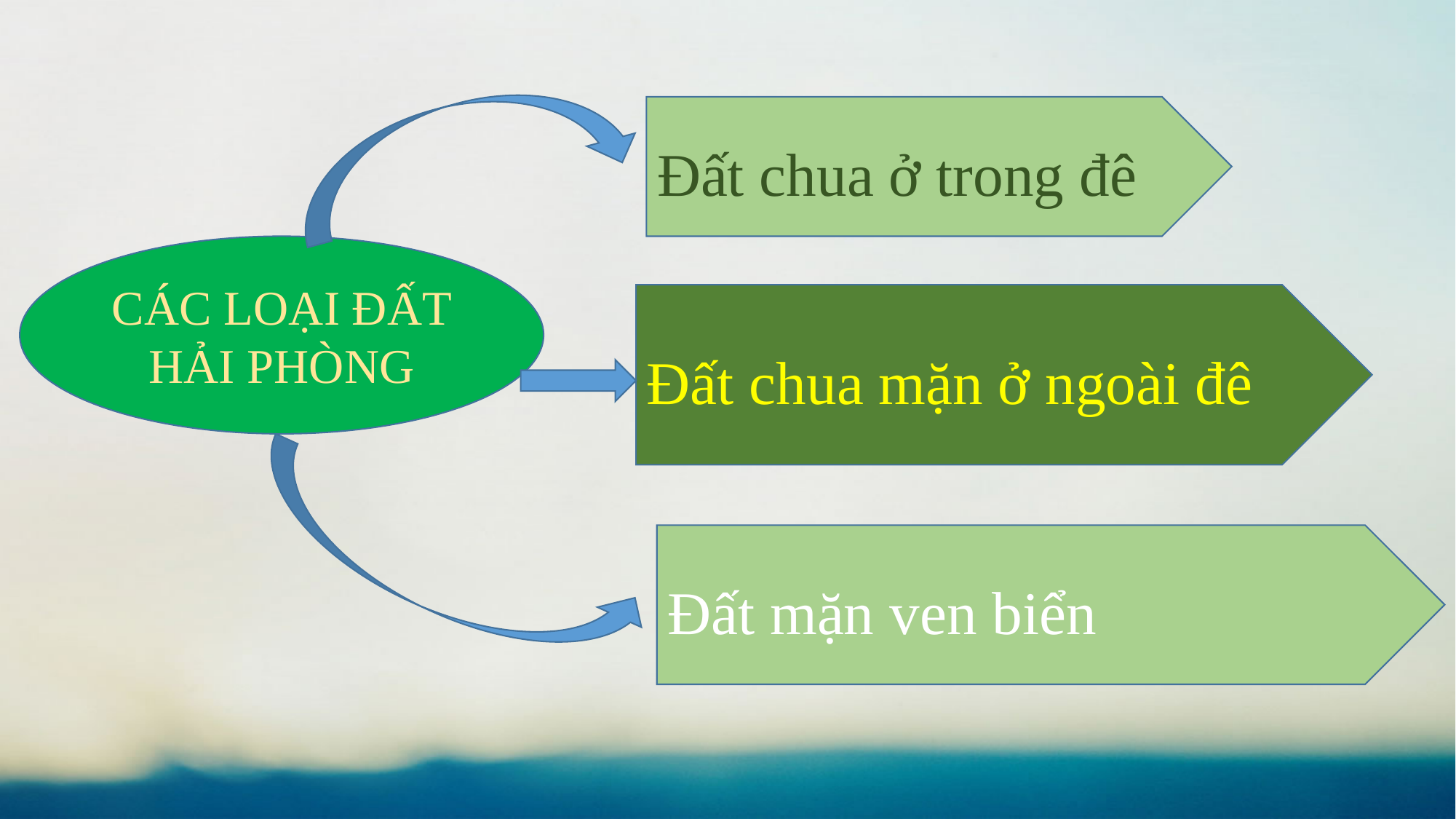

Đất chua ở trong đê
CÁC LOẠI ĐẤT HẢI PHÒNG
Đất chua mặn ở ngoài đê

Đất mặn ven biển